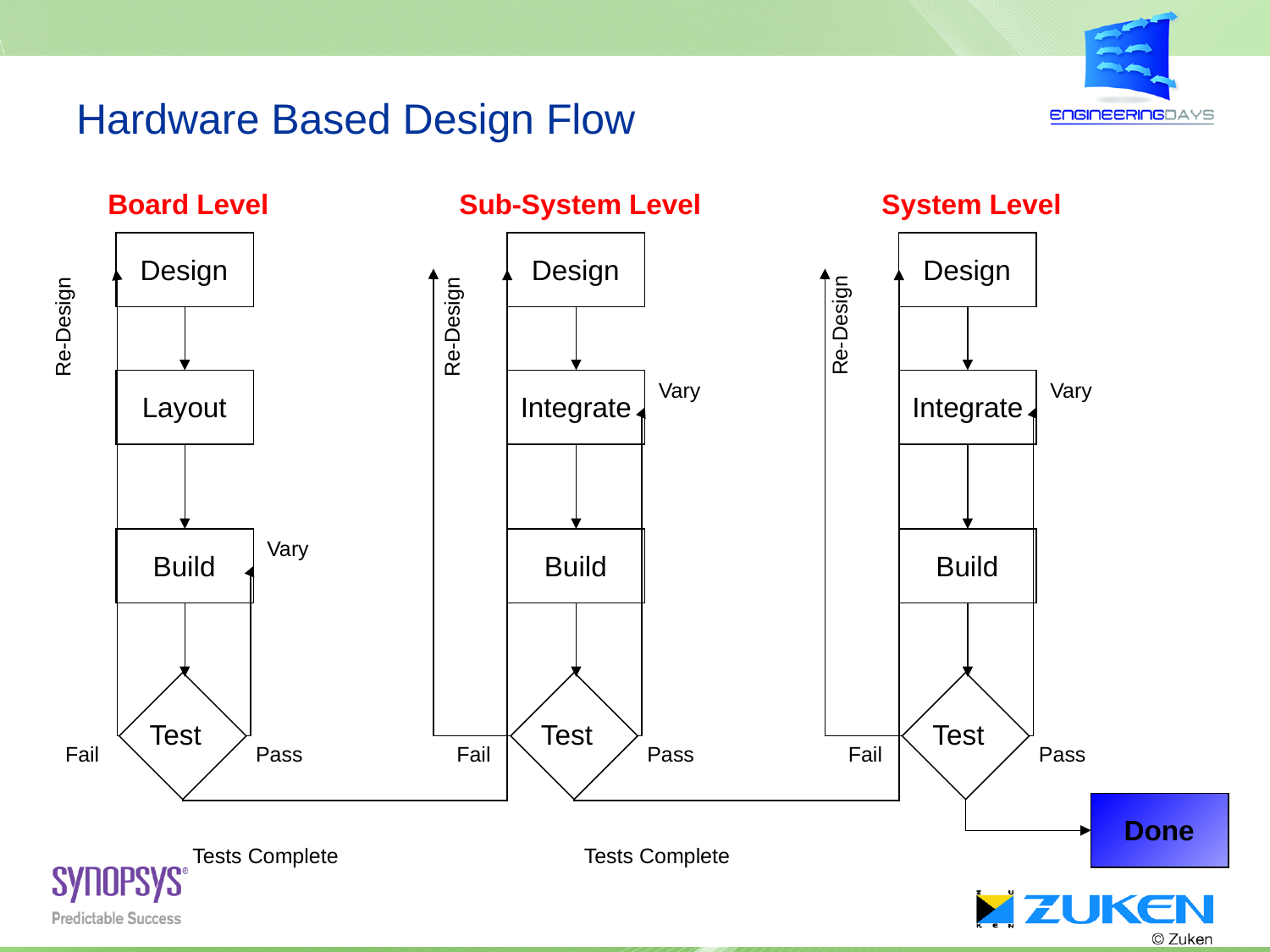

# Hardware Based Design Flow
Board Level
Sub-System Level
System Level

Design

Design

Design
Re-Design
Re-Design
Re-Design
Vary
Vary

Layout

Integrate

Integrate

Build
Vary

Build

Build

Test
Test
Test
Fail
Pass
Fail
Pass
Fail
Pass

Done
Tests Complete
Tests Complete